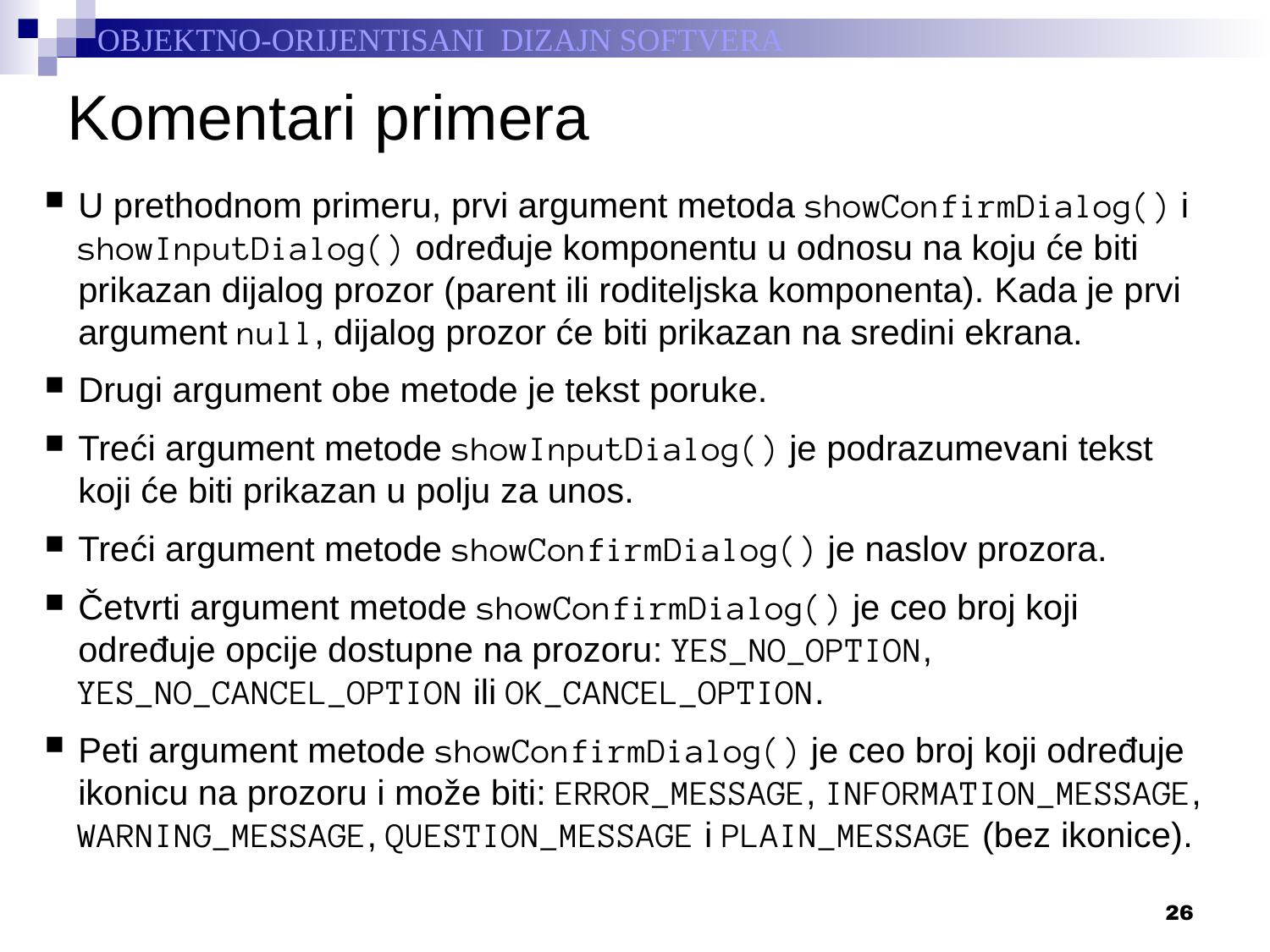

# Komentari primera
U prethodnom primeru, prvi argument metoda showConfirmDialog() i showInputDialog() određuje komponentu u odnosu na koju će biti prikazan dijalog prozor (parent ili roditeljska komponenta). Kada je prvi argument null, dijalog prozor će biti prikazan na sredini ekrana.
Drugi argument obe metode je tekst poruke.
Treći argument metode showInputDialog() je podrazumevani tekst koji će biti prikazan u polju za unos.
Treći argument metode showConfirmDialog() je naslov prozora.
Četvrti argument metode showConfirmDialog() je ceo broj koji određuje opcije dostupne na prozoru: YES_NO_OPTION, YES_NO_CANCEL_OPTION ili OK_CANCEL_OPTION.
Peti argument metode showConfirmDialog() je ceo broj koji određuje ikonicu na prozoru i može biti: ERROR_MESSAGE, INFORMATION_MESSAGE, WARNING_MESSAGE, QUESTION_MESSAGE i PLAIN_MESSAGE (bez ikonice).
26